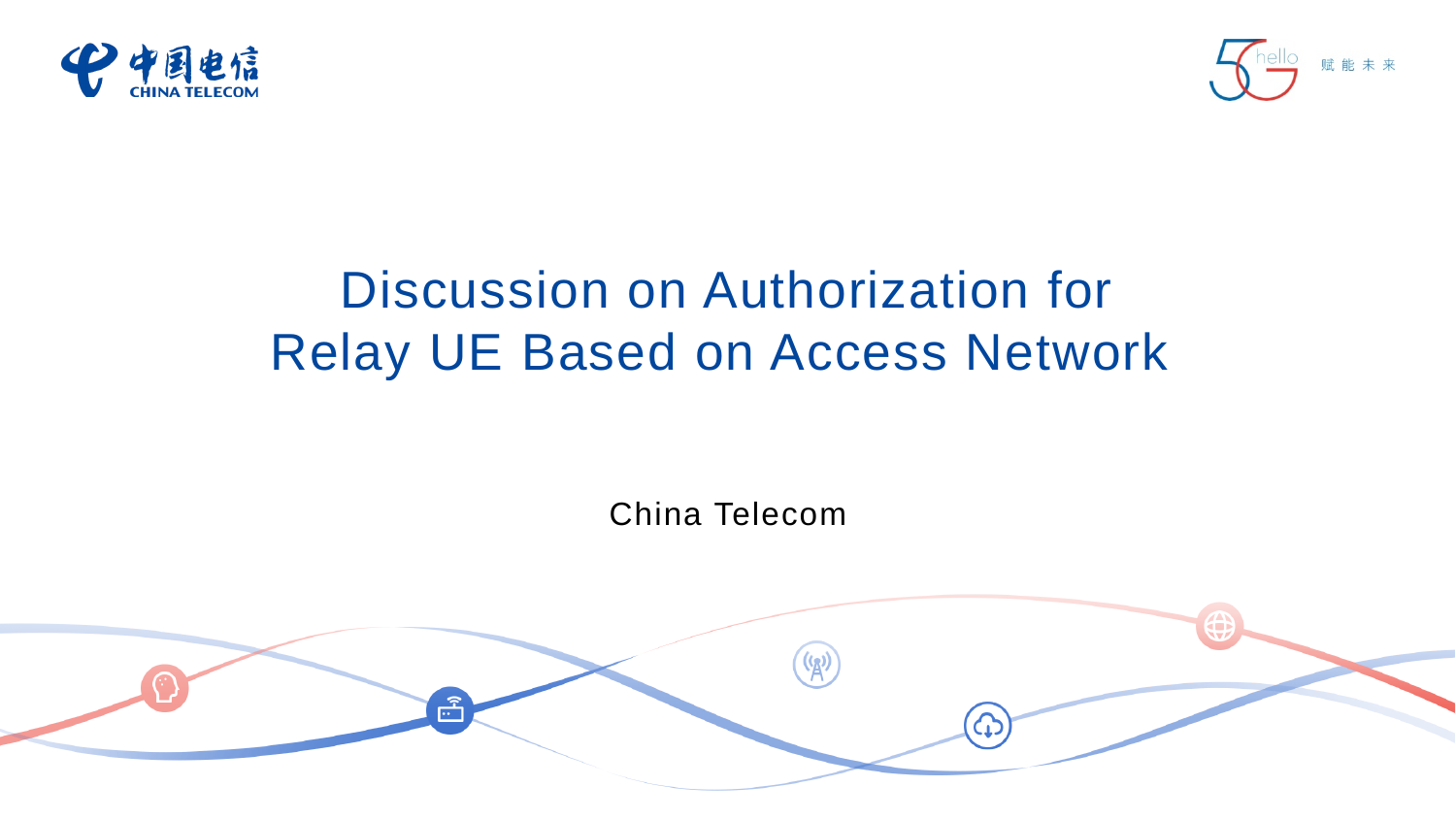

Discussion on Authorization for Relay UE Based on Access Network
China Telecom